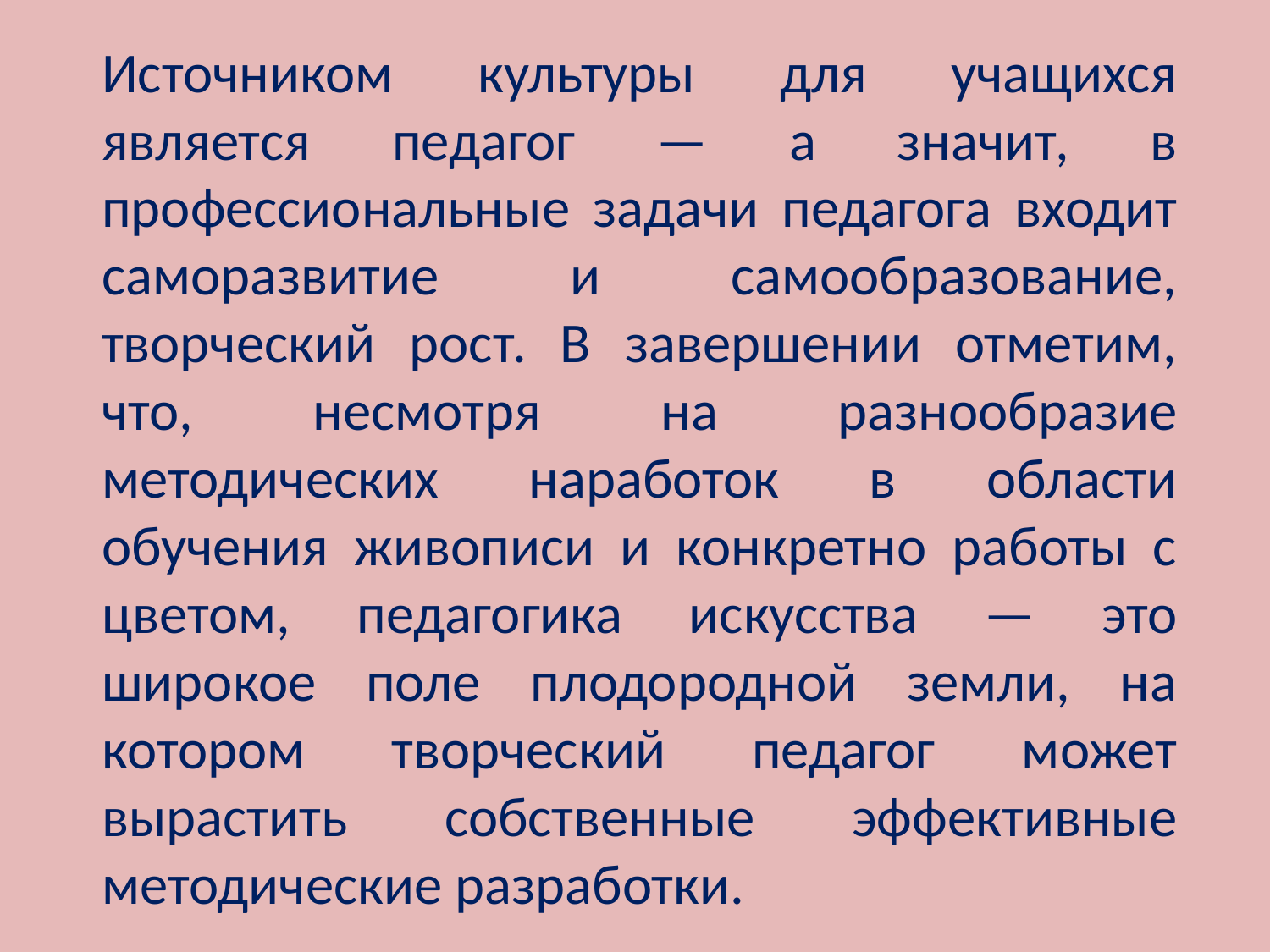

Источником культуры для учащихся является педагог — а значит, в профессиональные задачи педагога входит саморазвитие и самообразование, творческий рост. В завершении отметим, что, несмотря на разнообразие методических наработок в области обучения живописи и конкретно работы с цветом, педагогика искусства — это широкое поле плодородной земли, на котором творческий педагог может вырастить собственные эффективные методические разработки.